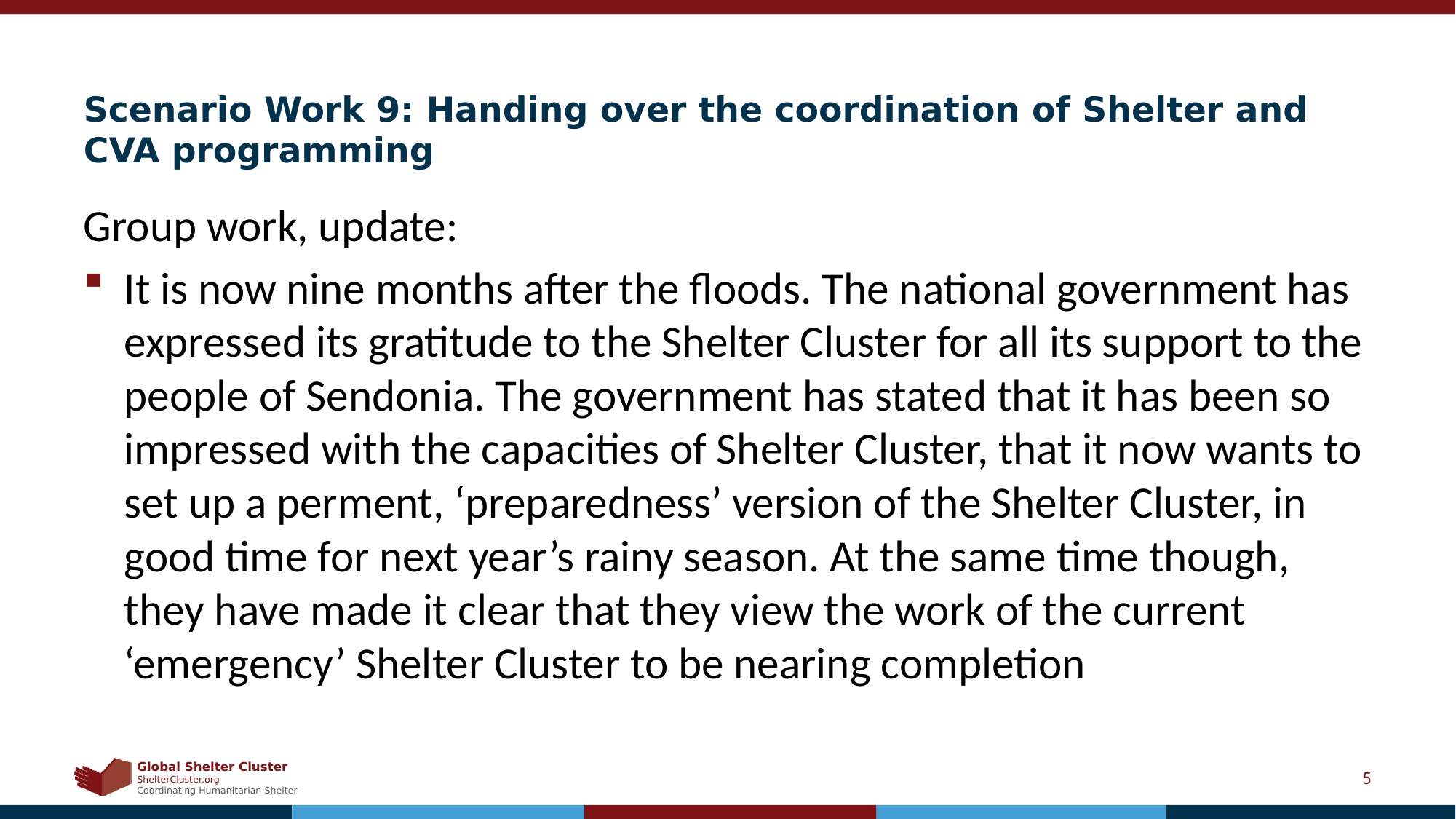

# Scenario Work 9: Handing over the coordination of Shelter and CVA programming
Group work, update:
It is now nine months after the floods. The national government has expressed its gratitude to the Shelter Cluster for all its support to the people of Sendonia. The government has stated that it has been so impressed with the capacities of Shelter Cluster, that it now wants to set up a perment, ‘preparedness’ version of the Shelter Cluster, in good time for next year’s rainy season. At the same time though, they have made it clear that they view the work of the current ‘emergency’ Shelter Cluster to be nearing completion
5